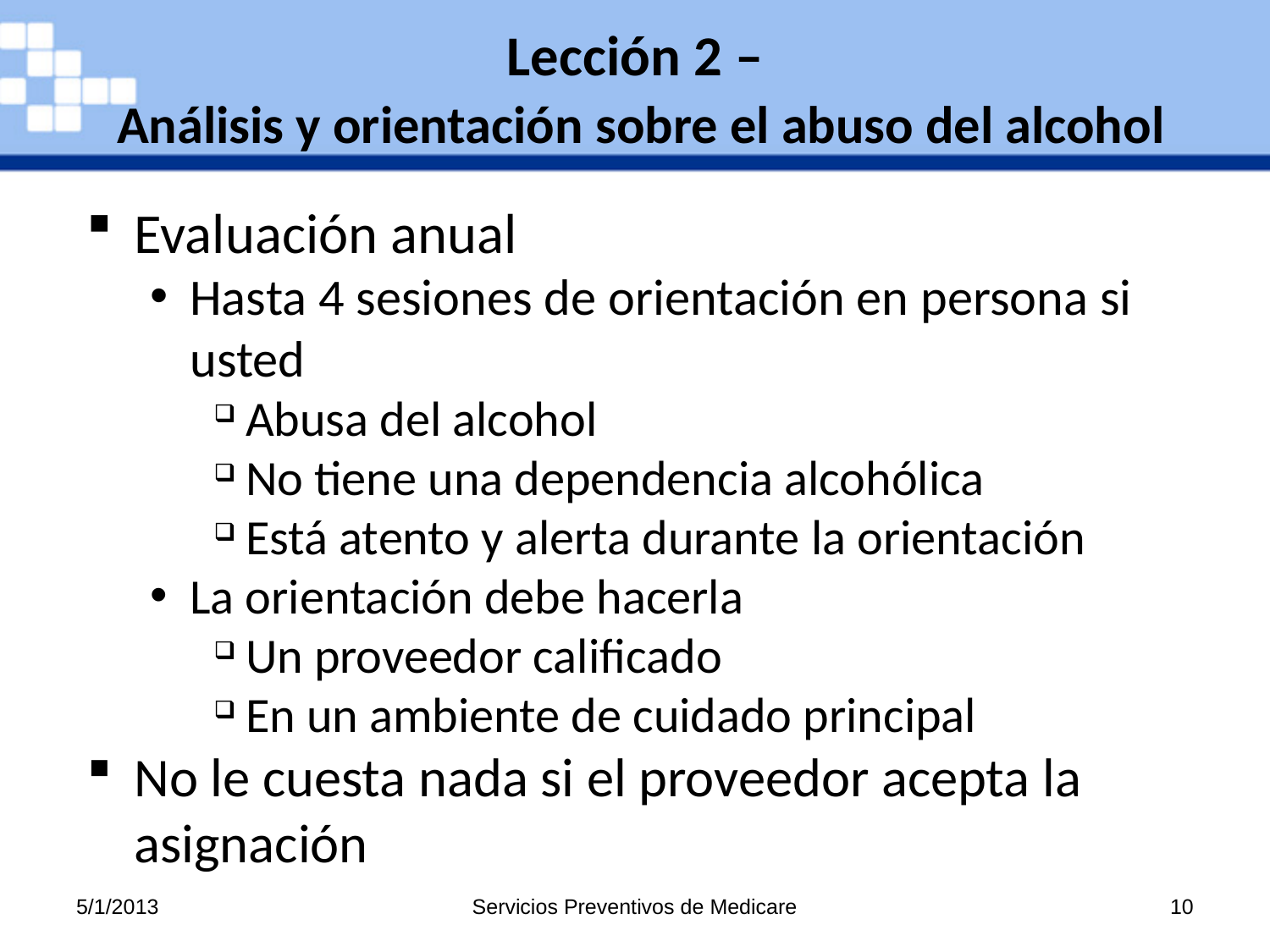

# Lección 2 – Análisis y orientación sobre el abuso del alcohol
Evaluación anual
Hasta 4 sesiones de orientación en persona si usted
Abusa del alcohol
No tiene una dependencia alcohólica
Está atento y alerta durante la orientación
La orientación debe hacerla
Un proveedor calificado
En un ambiente de cuidado principal
No le cuesta nada si el proveedor acepta la asignación
5/1/2013
Servicios Preventivos de Medicare
10